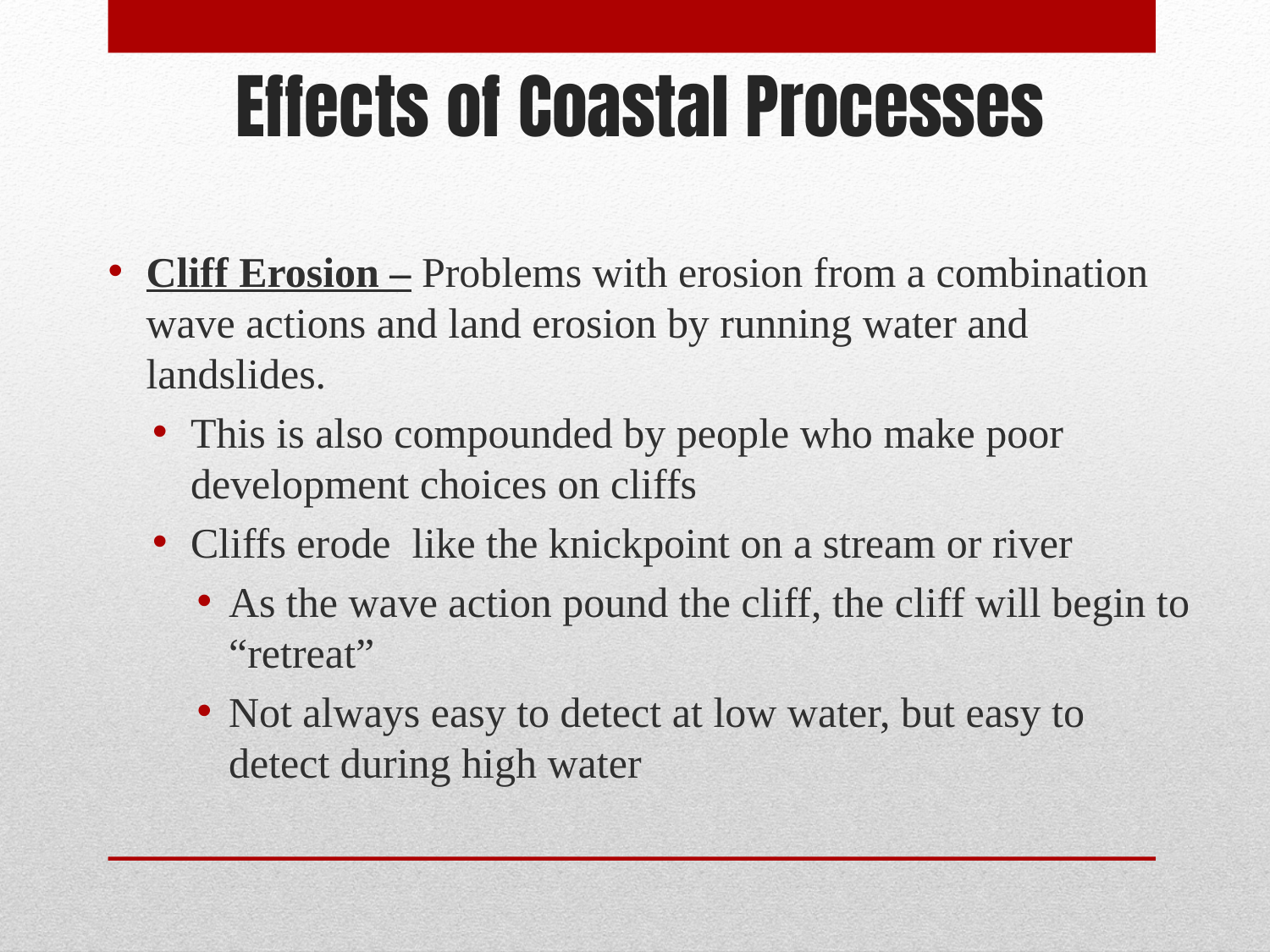

Effects of Coastal Processes
Cliff Erosion – Problems with erosion from a combination wave actions and land erosion by running water and landslides.
This is also compounded by people who make poor development choices on cliffs
Cliffs erode  like the knickpoint on a stream or river
As the wave action pound the cliff, the cliff will begin to “retreat”
Not always easy to detect at low water, but easy to detect during high water